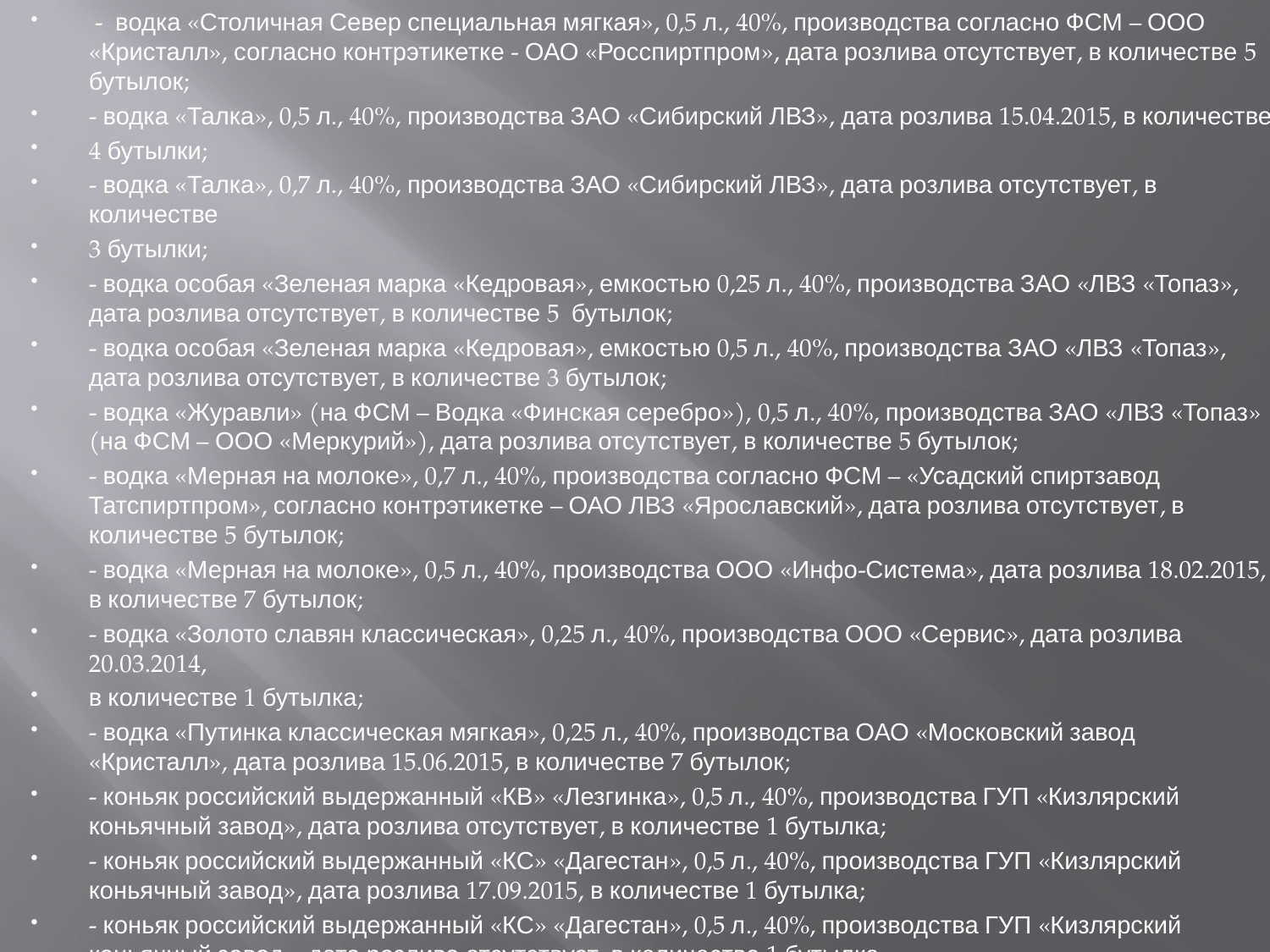

-  водка «Столичная Север специальная мягкая», 0,5 л., 40%, производства согласно ФСМ – ООО «Кристалл», согласно контрэтикетке - ОАО «Росспиртпром», дата розлива отсутствует, в количестве 5 бутылок;
- водка «Талка», 0,5 л., 40%, производства ЗАО «Сибирский ЛВЗ», дата розлива 15.04.2015, в количестве
4 бутылки;
- водка «Талка», 0,7 л., 40%, производства ЗАО «Сибирский ЛВЗ», дата розлива отсутствует, в количестве
3 бутылки;
- водка особая «Зеленая марка «Кедровая», емкостью 0,25 л., 40%, производства ЗАО «ЛВЗ «Топаз», дата розлива отсутствует, в количестве 5  бутылок;
- водка особая «Зеленая марка «Кедровая», емкостью 0,5 л., 40%, производства ЗАО «ЛВЗ «Топаз», дата розлива отсутствует, в количестве 3 бутылок;
- водка «Журавли» (на ФСМ – Водка «Финская серебро»), 0,5 л., 40%, производства ЗАО «ЛВЗ «Топаз» (на ФСМ – ООО «Меркурий»), дата розлива отсутствует, в количестве 5 бутылок;
- водка «Мерная на молоке», 0,7 л., 40%, производства согласно ФСМ – «Усадский спиртзавод Татспиртпром», согласно контрэтикетке – ОАО ЛВЗ «Ярославский», дата розлива отсутствует, в количестве 5 бутылок;
- водка «Мерная на молоке», 0,5 л., 40%, производства ООО «Инфо-Система», дата розлива 18.02.2015, в количестве 7 бутылок;
- водка «Золото славян классическая», 0,25 л., 40%, производства ООО «Сервис», дата розлива 20.03.2014,
в количестве 1 бутылка;
- водка «Путинка классическая мягкая», 0,25 л., 40%, производства ОАО «Московский завод «Кристалл», дата розлива 15.06.2015, в количестве 7 бутылок;
- коньяк российский выдержанный «КВ» «Лезгинка», 0,5 л., 40%, производства ГУП «Кизлярский коньячный завод», дата розлива отсутствует, в количестве 1 бутылка;
- коньяк российский выдержанный «КС» «Дагестан», 0,5 л., 40%, производства ГУП «Кизлярский коньячный завод», дата розлива 17.09.2015, в количестве 1 бутылка;
- коньяк российский выдержанный «КС» «Дагестан», 0,5 л., 40%, производства ГУП «Кизлярский коньячный завод», дата розлива отсутствует, в количестве 1 бутылка.